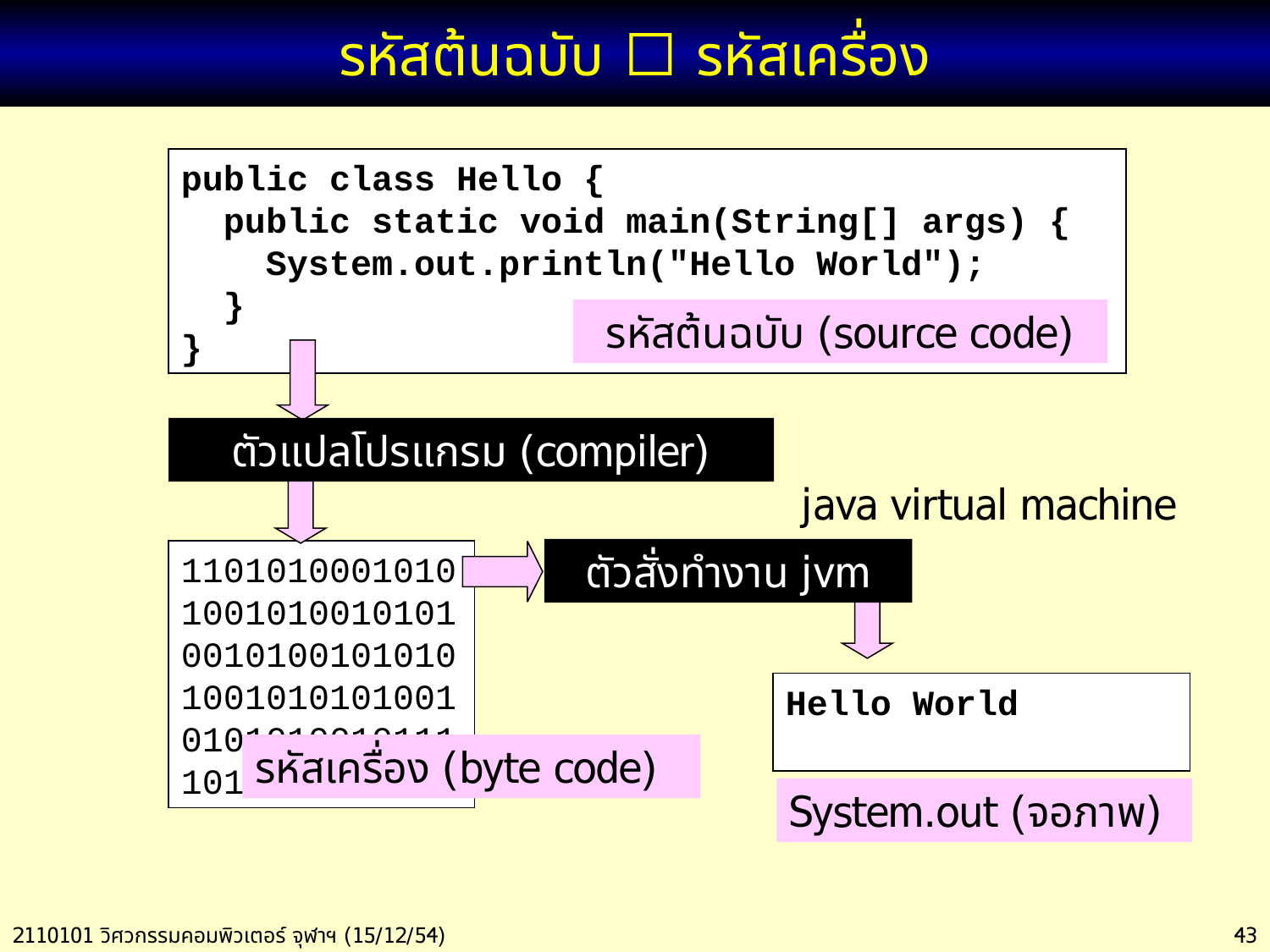

# รหัสต้นฉบับ → รหัสเครื่อง
public class Hello {
  public static void main(String[] args) {
    System.out.println("Hello World");
  }
}
รหัสต้นฉบับ (source code)

ตัวแปลโปรแกรม (compiler)

java virtual machine

ตัวสั่งทำงาน jvm
1101010001010100101001010100101001010101001010101001010101001011110100100...

Hello World

รหัสเครื่อง (byte code)
System.out (จอภาพ)